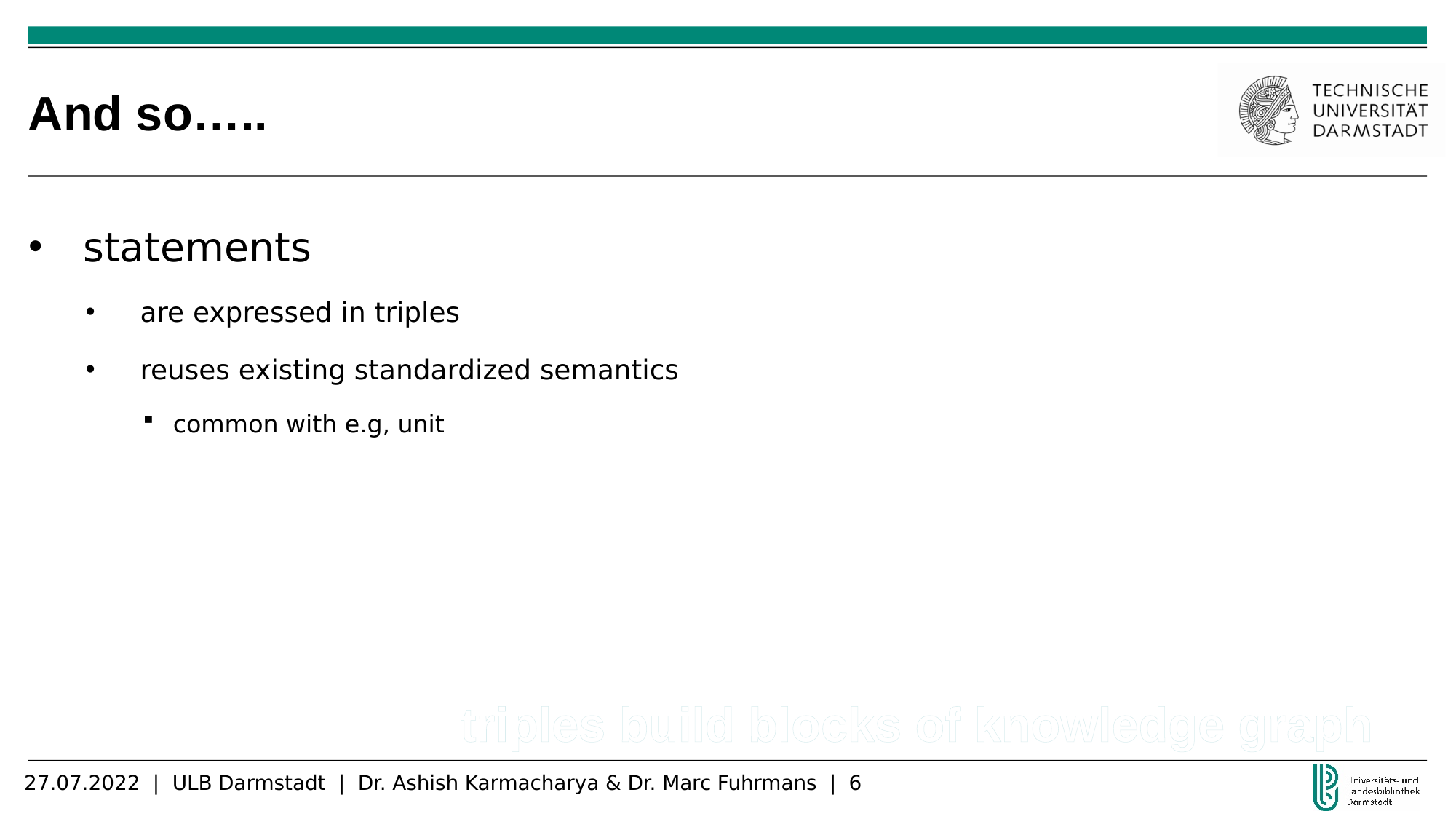

# And so…..
statements
are expressed in triples
reuses existing standardized semantics
common with e.g, unit
triples build blocks of knowledge graph